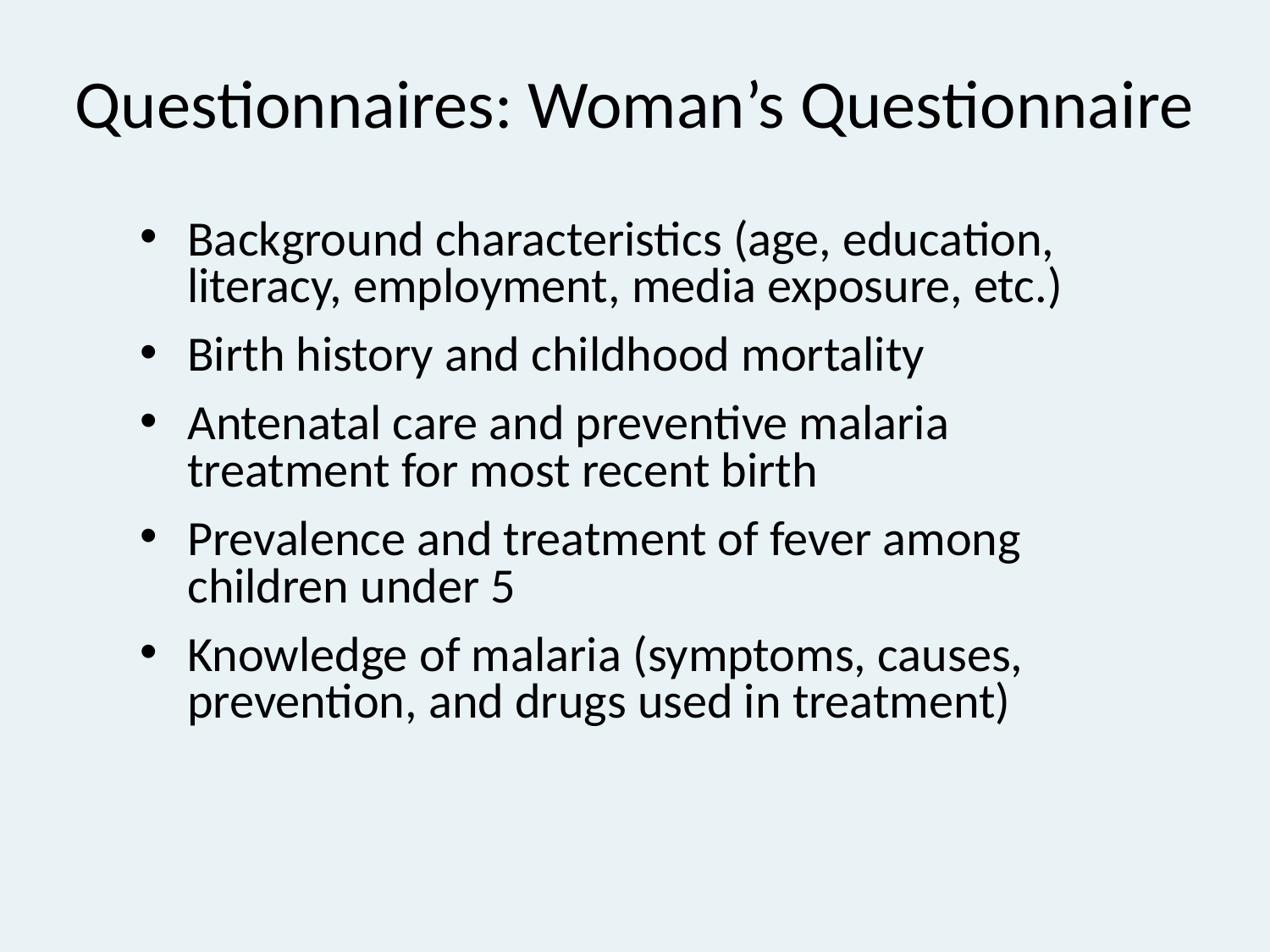

# Questionnaires: Woman’s Questionnaire
Background characteristics (age, education, literacy, employment, media exposure, etc.)
Birth history and childhood mortality
Antenatal care and preventive malaria treatment for most recent birth
Prevalence and treatment of fever among children under 5
Knowledge of malaria (symptoms, causes, prevention, and drugs used in treatment)